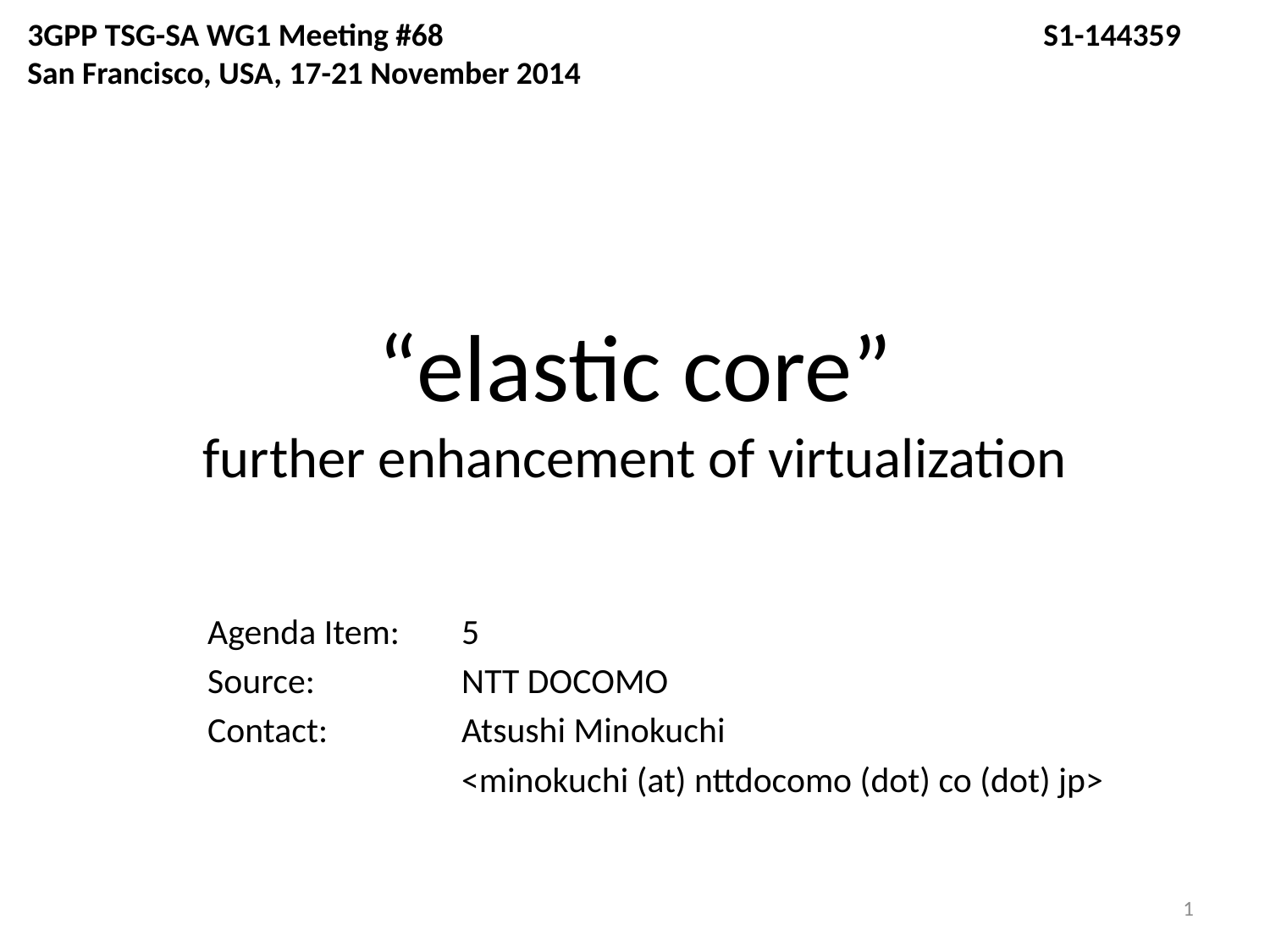

3GPP TSG-SA WG1 Meeting #68					S1-144359
San Francisco, USA, 17-21 November 2014
# “elastic core” further enhancement of virtualization
Agenda Item:	5
Source:		NTT DOCOMO
Contact:		Atsushi Minokuchi
		<minokuchi (at) nttdocomo (dot) co (dot) jp>
1